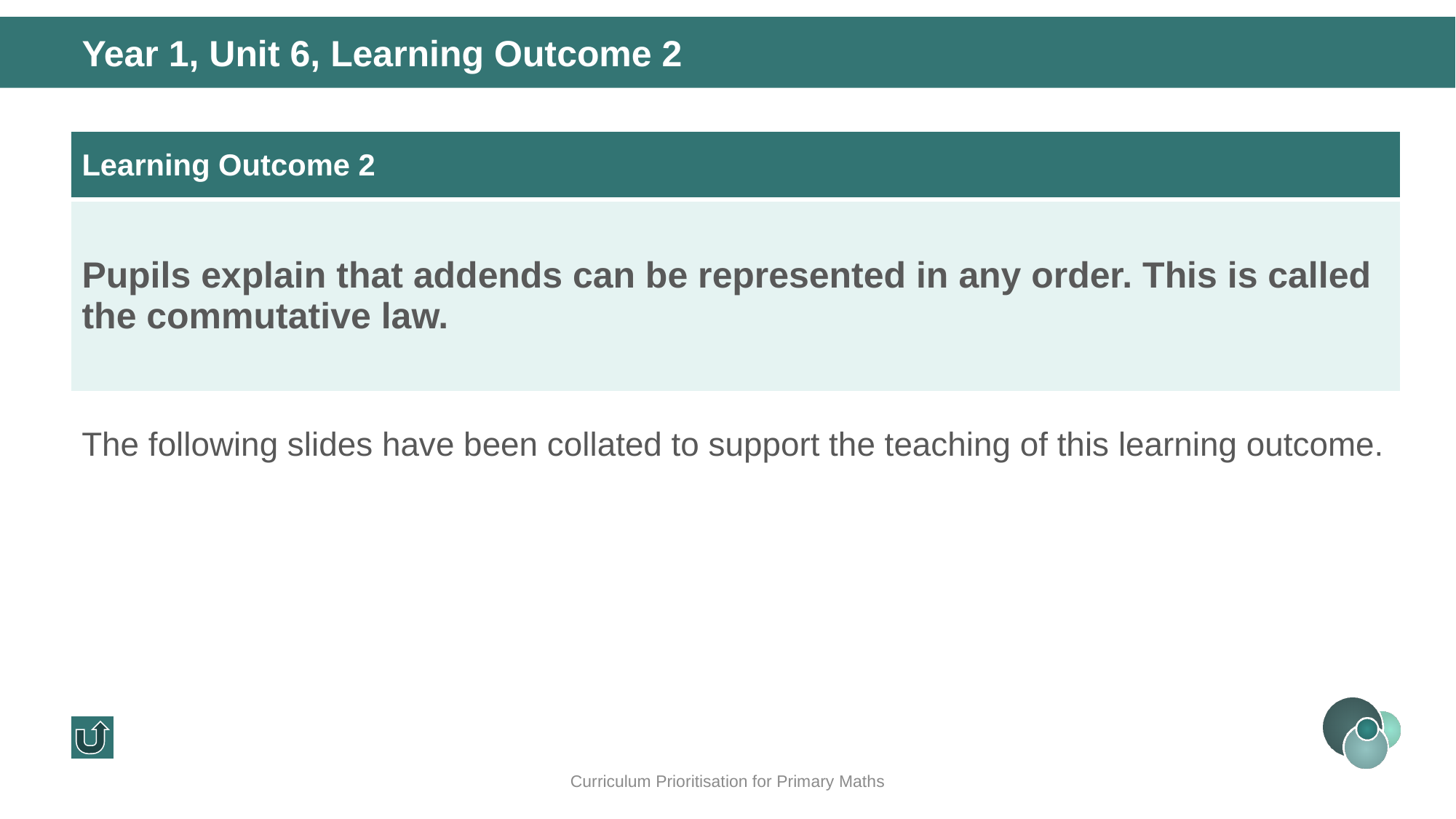

Year 1, Unit 6, Learning Outcome 2
| Learning Outcome 2 |
| --- |
| Pupils explain that addends can be represented in any order. This is called the commutative law. |
The following slides have been collated to support the teaching of this learning outcome.

Curriculum Prioritisation for Primary Maths